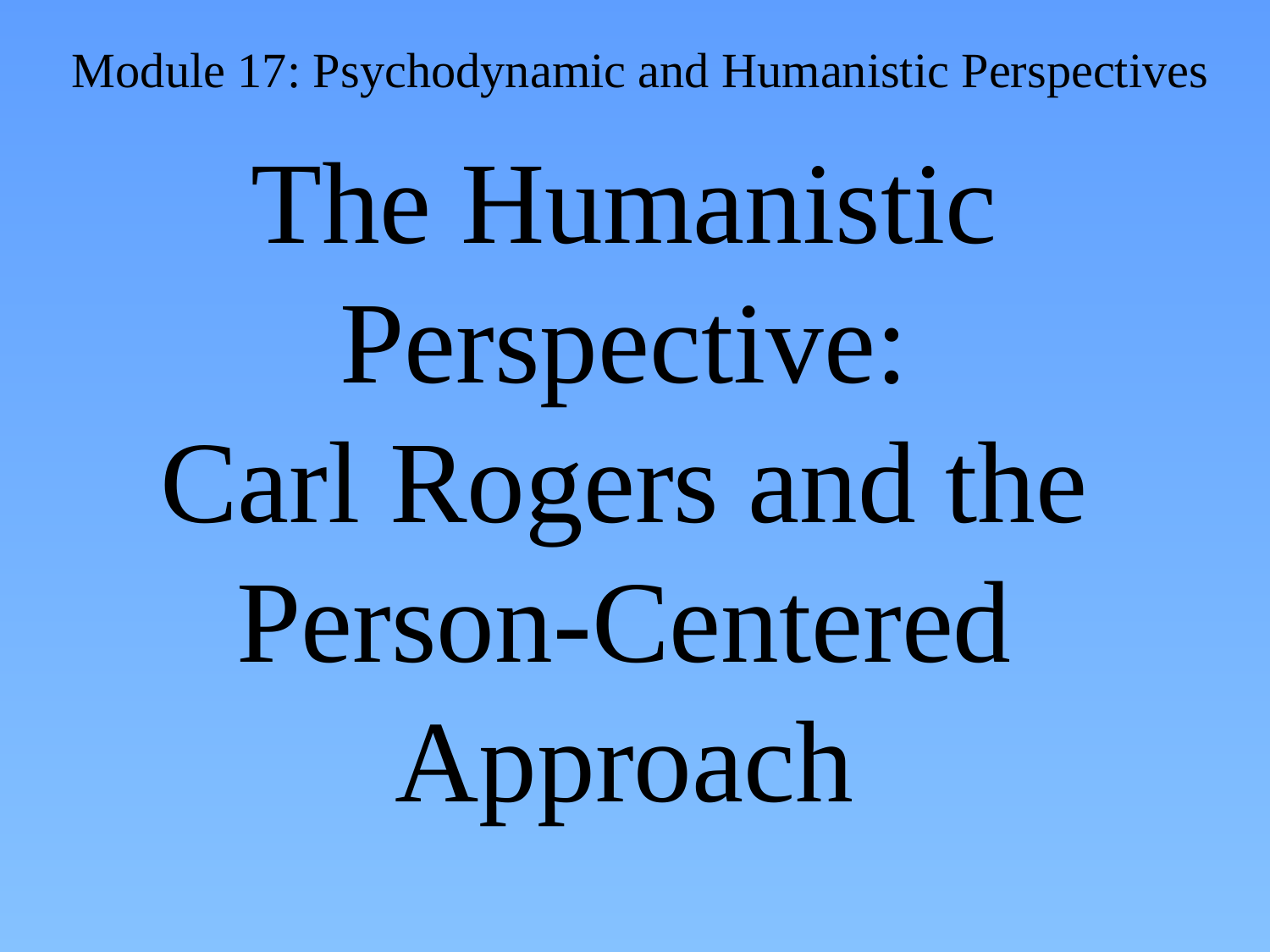

# The Humanistic Perspective: Carl Rogers and the Person-Centered Approach
Module 17: Psychodynamic and Humanistic Perspectives